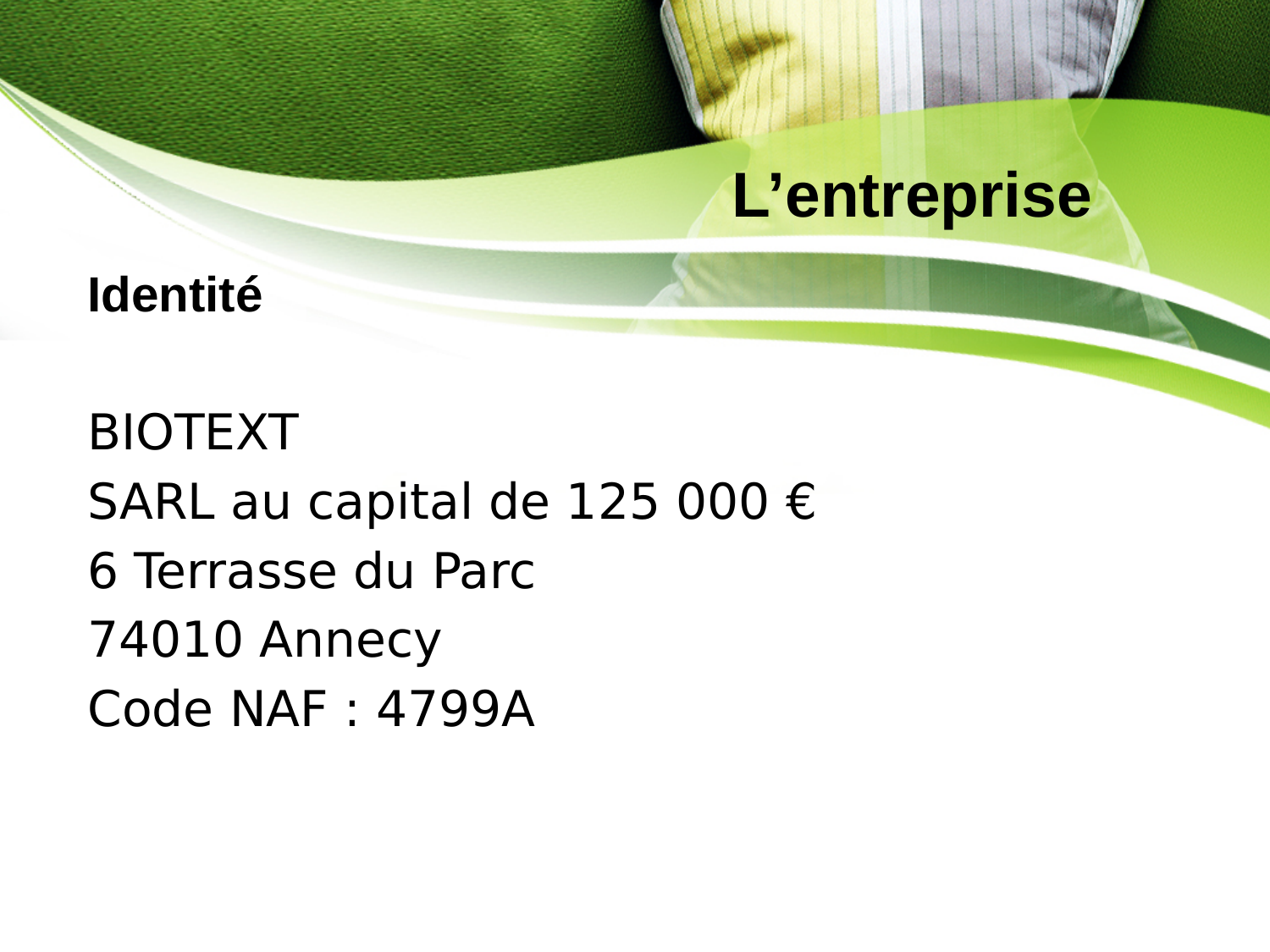

# L’entreprise
Identité

BIOTEXT
SARL au capital de 125 000 €
6 Terrasse du Parc
74010 Annecy
Code NAF : 4799A